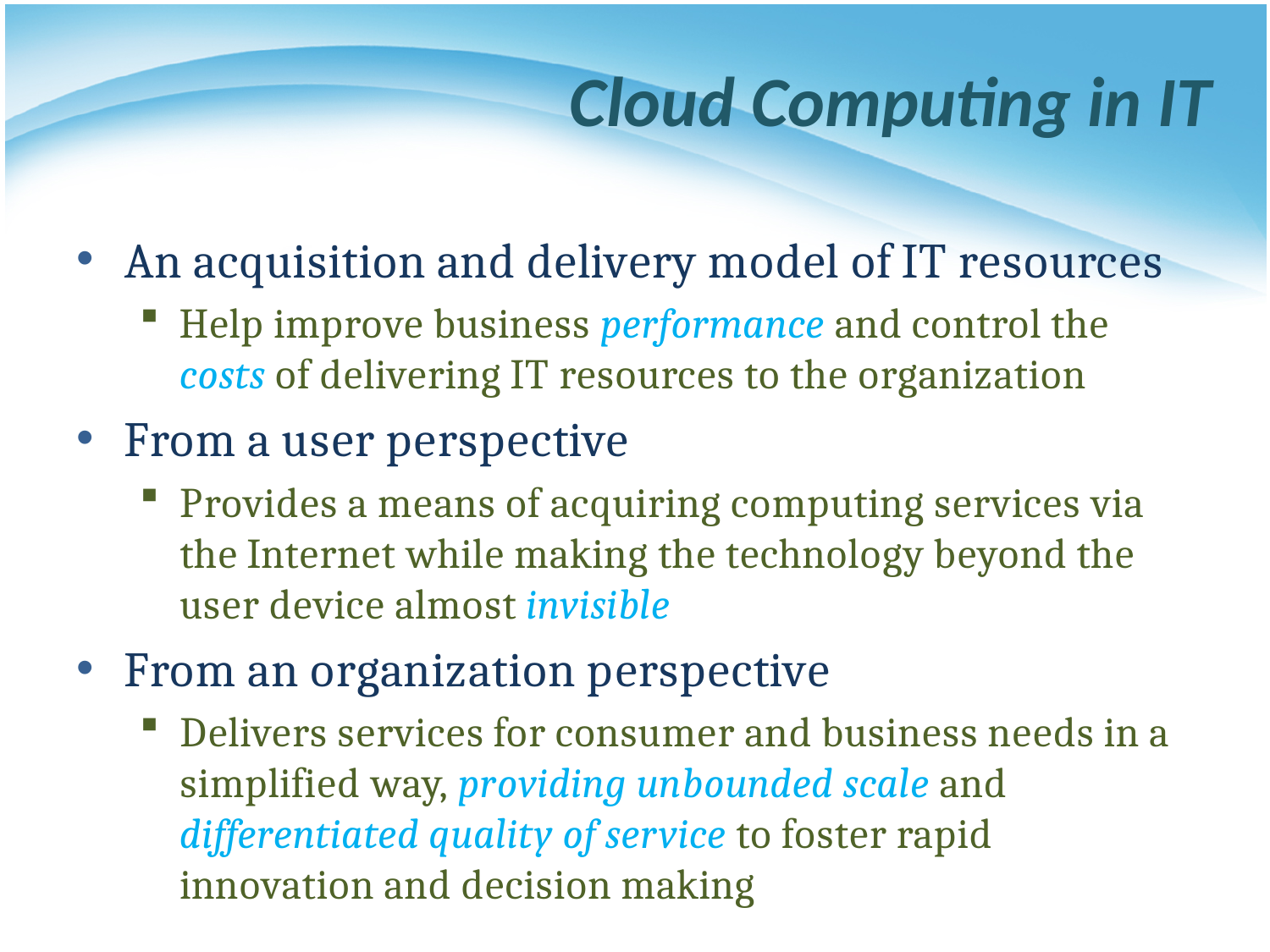

# Cloud Computing in IT
An acquisition and delivery model of IT resources
Help improve business performance and control the costs of delivering IT resources to the organization
From a user perspective
Provides a means of acquiring computing services via the Internet while making the technology beyond the user device almost invisible
From an organization perspective
Delivers services for consumer and business needs in a simplified way, providing unbounded scale and differentiated quality of service to foster rapid innovation and decision making